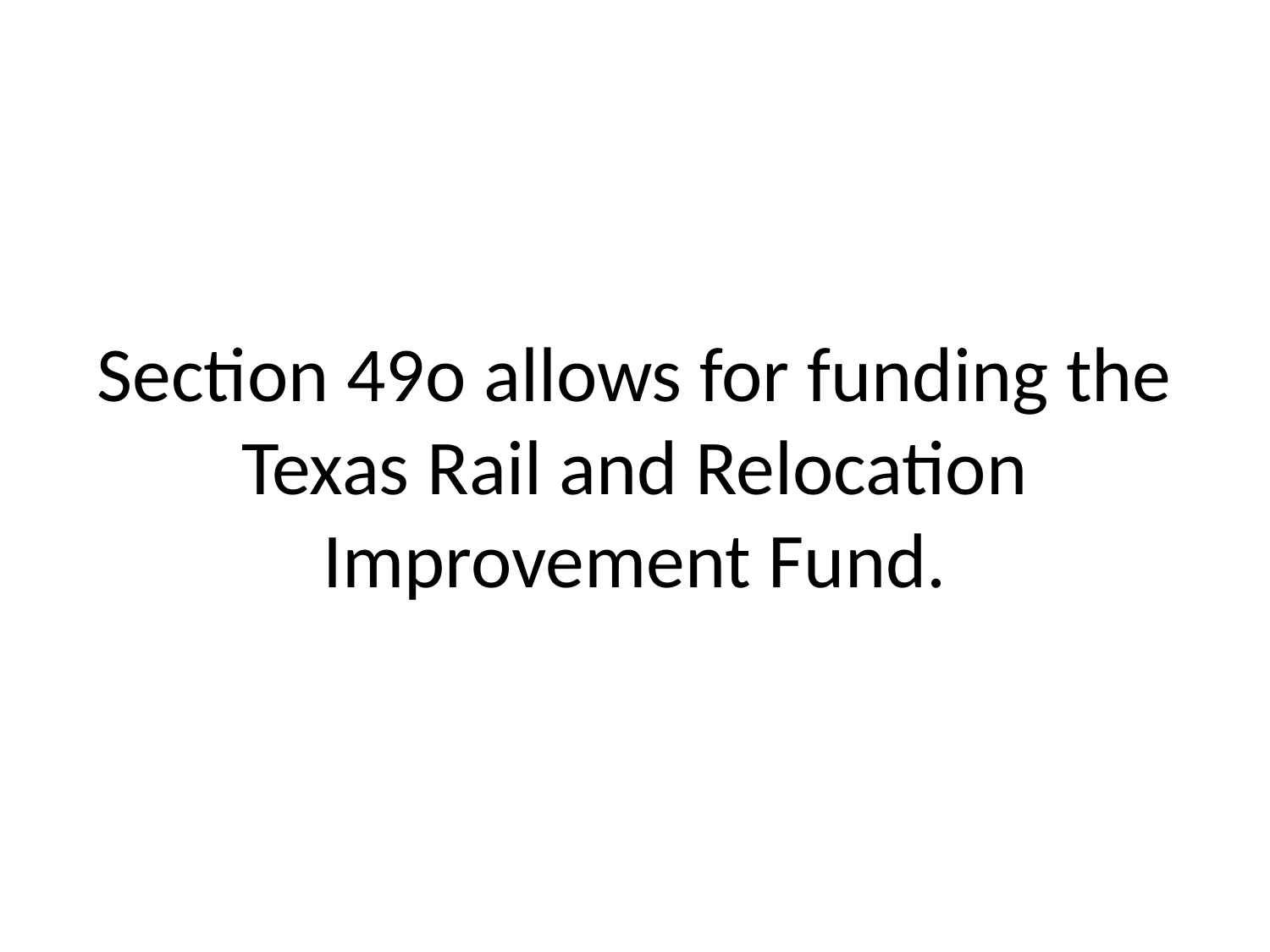

# Section 49o allows for funding the Texas Rail and Relocation Improvement Fund.